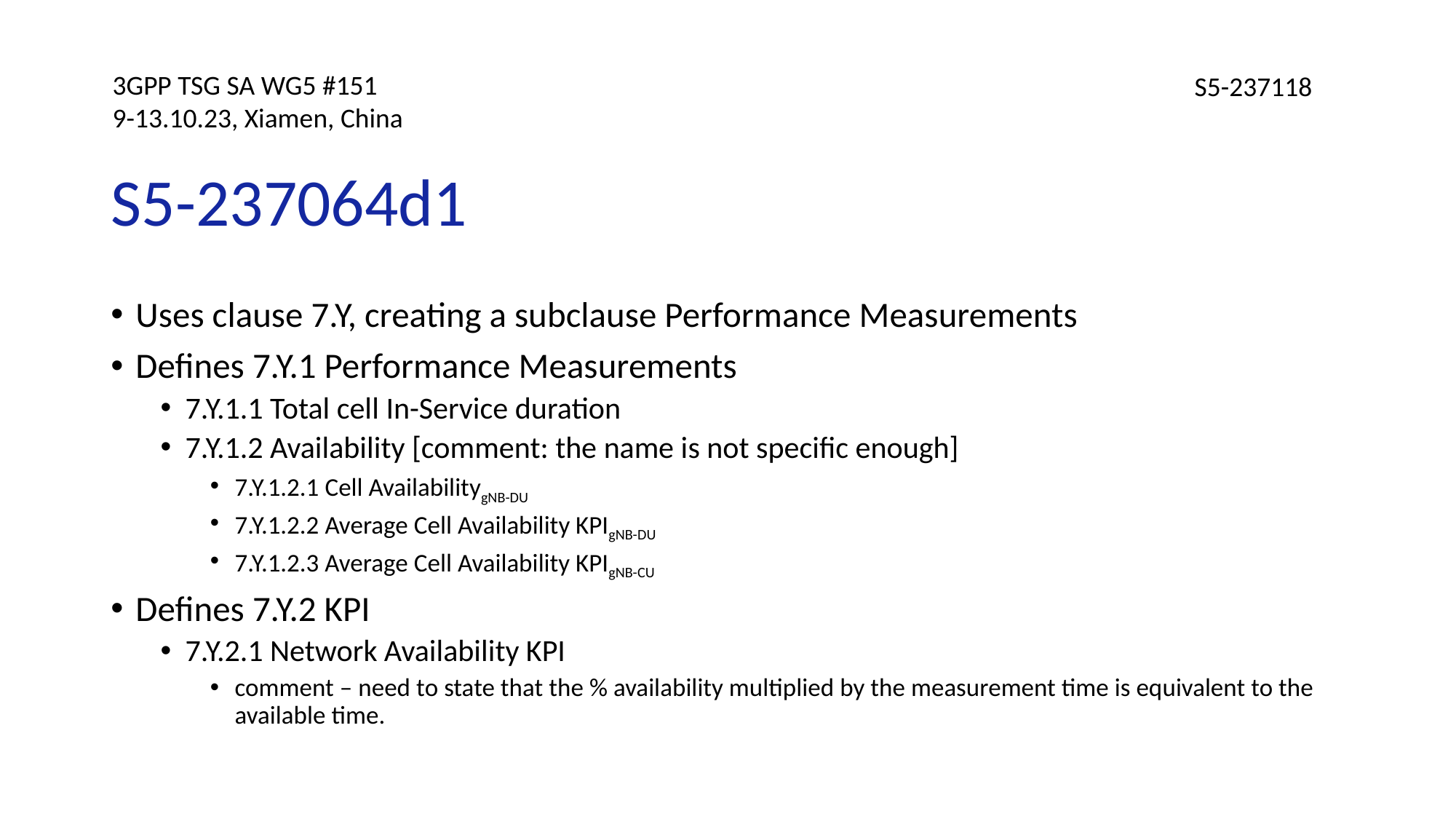

# S5-237064d1
Uses clause 7.Y, creating a subclause Performance Measurements
Defines 7.Y.1 Performance Measurements
7.Y.1.1 Total cell In-Service duration
7.Y.1.2 Availability [comment: the name is not specific enough]
7.Y.1.2.1 Cell AvailabilitygNB-DU
7.Y.1.2.2 Average Cell Availability KPIgNB-DU
7.Y.1.2.3 Average Cell Availability KPIgNB-CU
Defines 7.Y.2 KPI
7.Y.2.1 Network Availability KPI
comment – need to state that the % availability multiplied by the measurement time is equivalent to the available time.